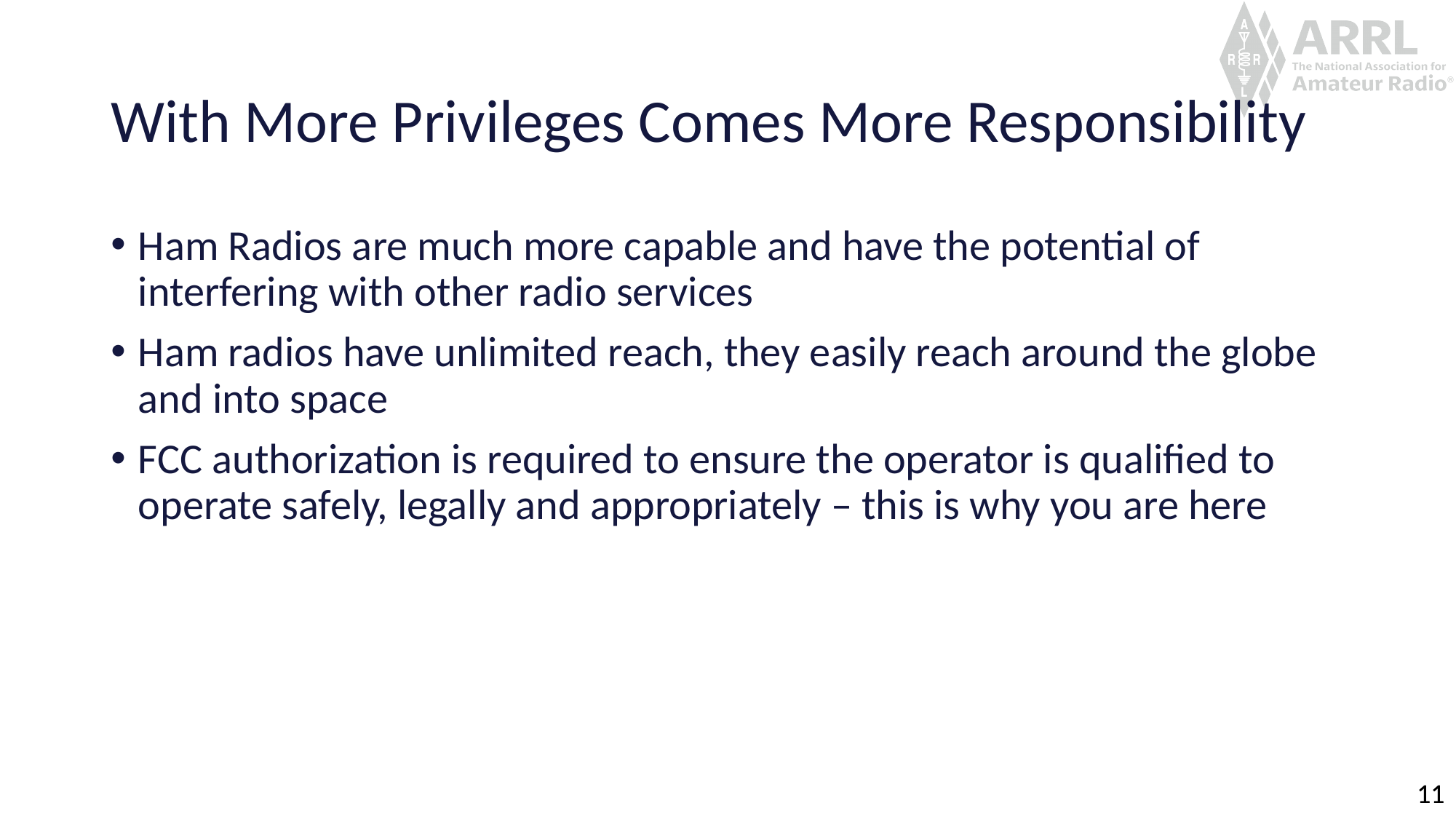

# With More Privileges Comes More Responsibility
Ham Radios are much more capable and have the potential of interfering with other radio services
Ham radios have unlimited reach, they easily reach around the globe and into space
FCC authorization is required to ensure the operator is qualified to operate safely, legally and appropriately – this is why you are here